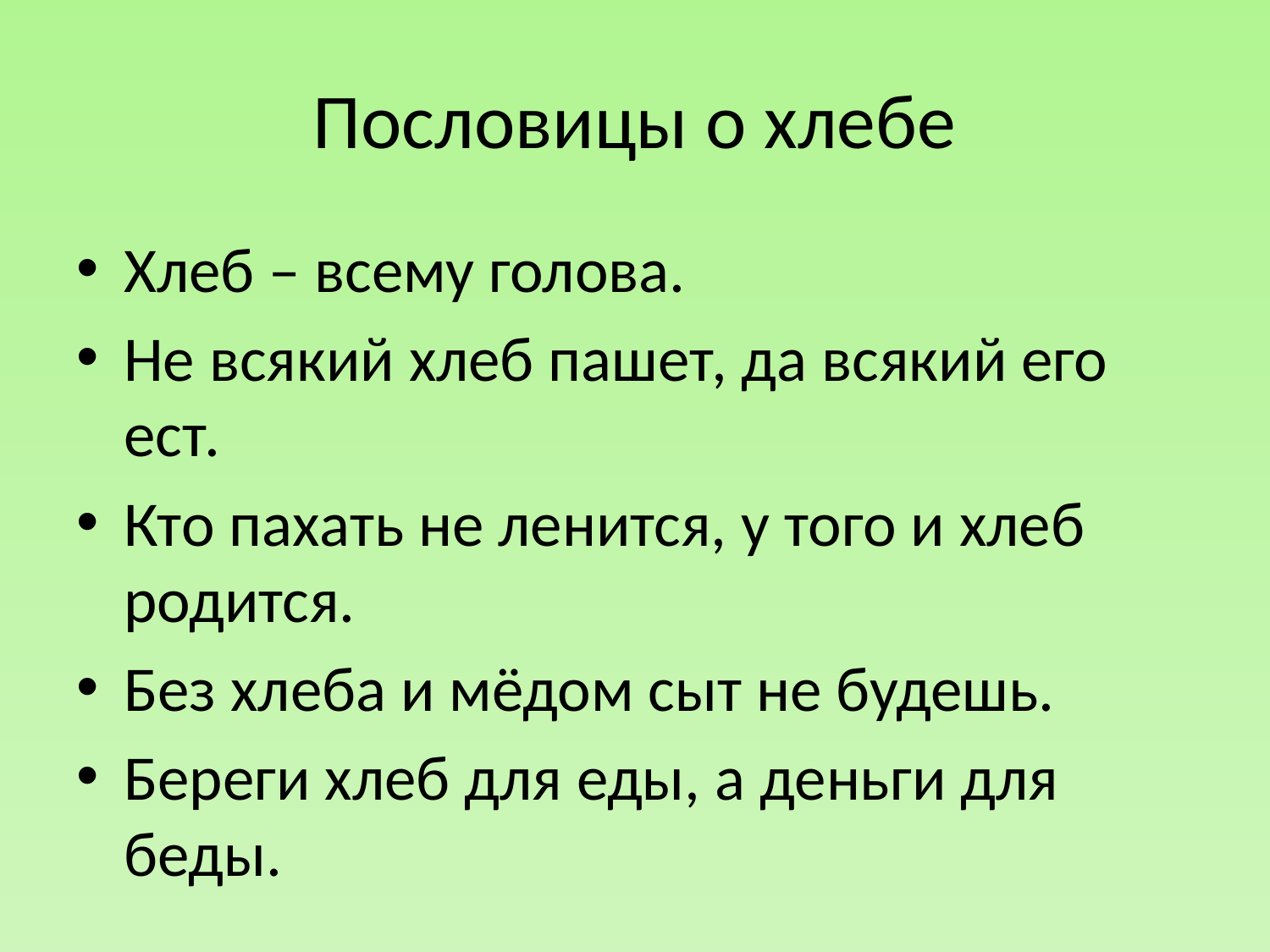

# Пословицы о хлебе
Хлеб – всему голова.
Не всякий хлеб пашет, да всякий его ест.
Кто пахать не ленится, у того и хлеб родится.
Без хлеба и мёдом сыт не будешь.
Береги хлеб для еды, а деньги для беды.